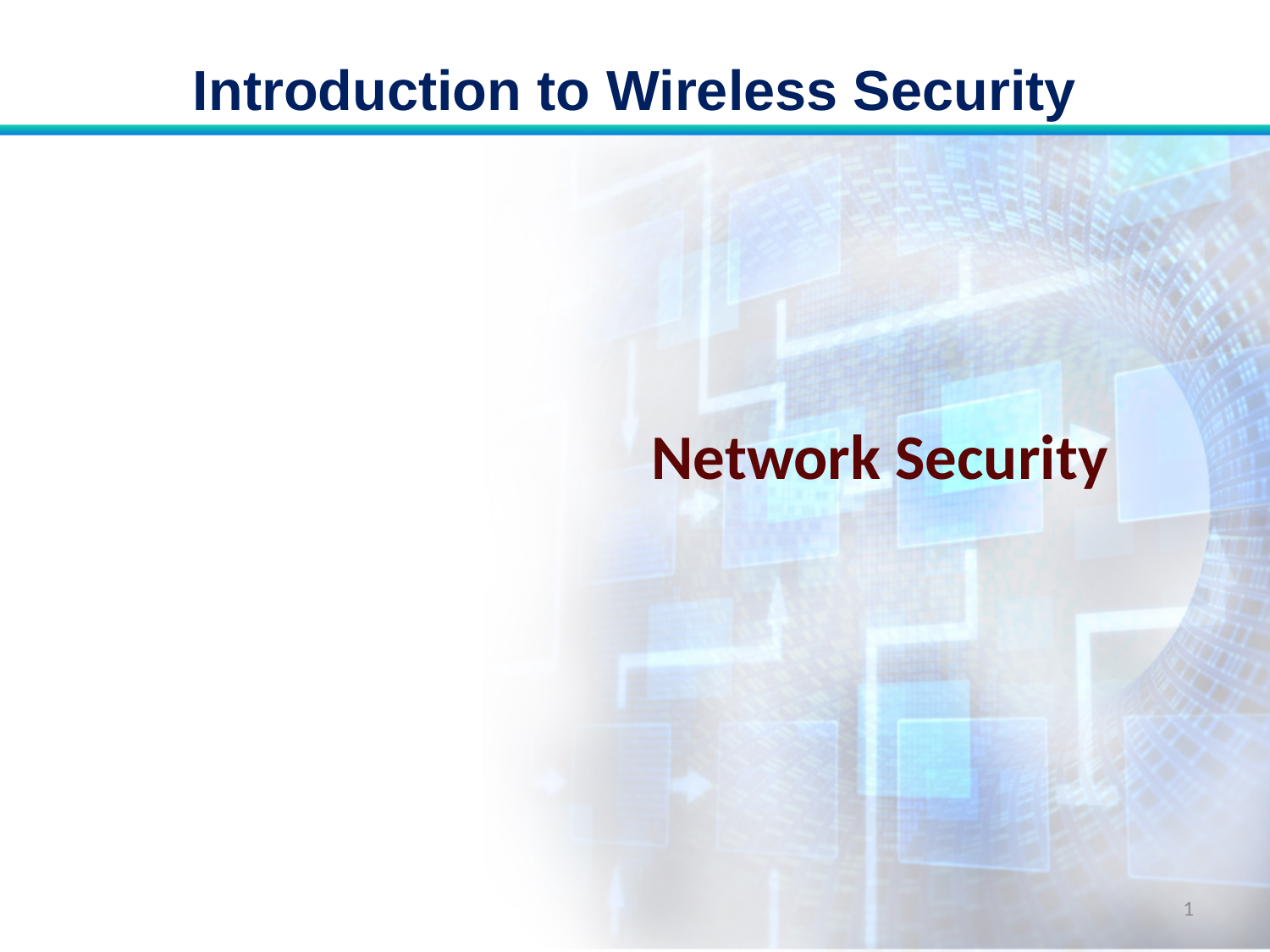

# Introduction to Wireless Security
Network Security
1